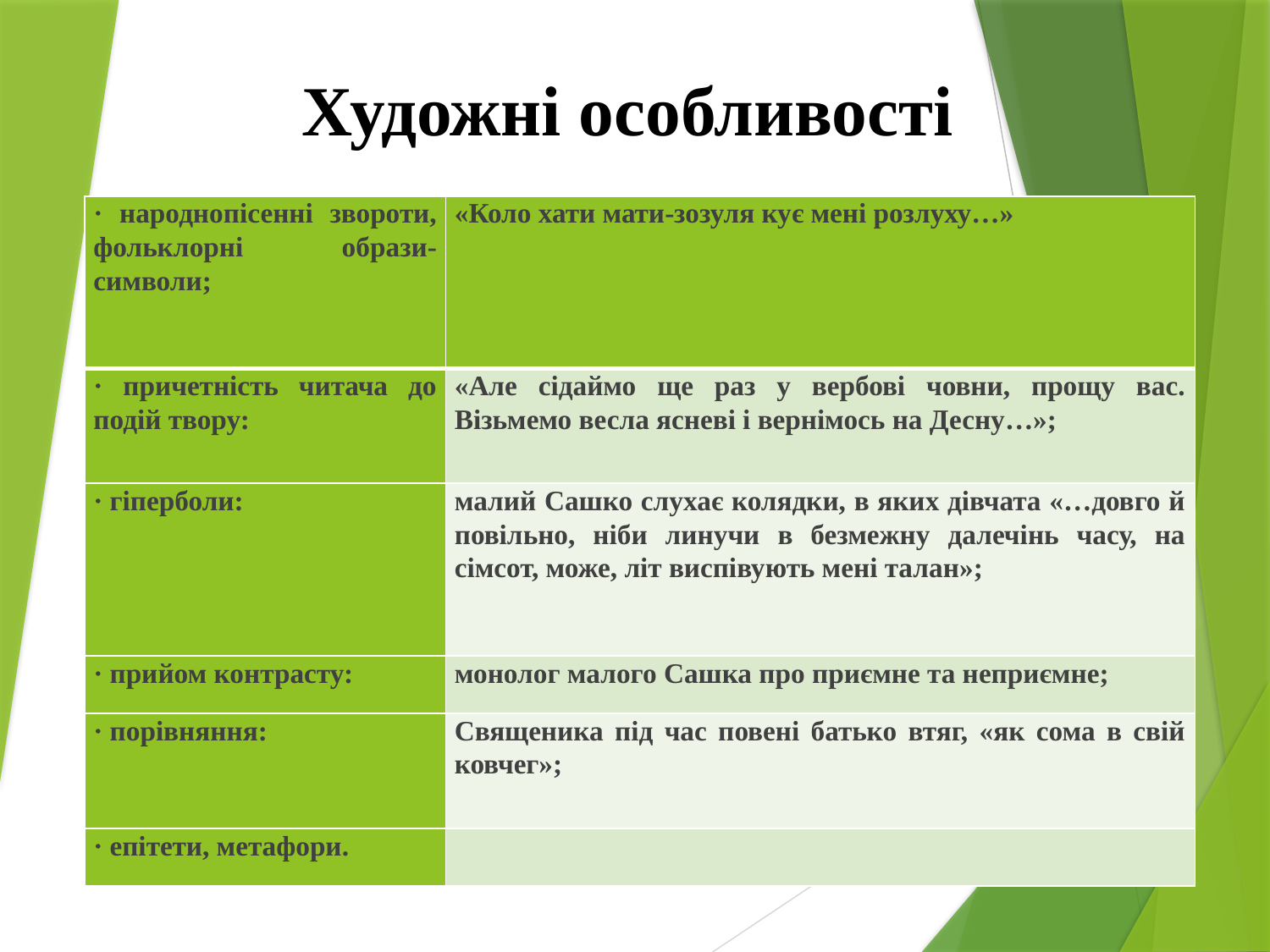

# Художні особливості
| · народнопісенні звороти, фольклорні образи-символи; | «Коло хати мати-зозуля кує мені розлуху…» |
| --- | --- |
| · причетність читача до подій твору: | «Але сідаймо ще раз у вербові човни, прощу вас. Візьмемо весла ясневі і вернімось на Десну…»; |
| · гіперболи: | малий Сашко слухає колядки, в яких дівчата «…довго й повільно, ніби линучи в безмежну далечінь часу, на сімсот, може, літ виспівують мені талан»; |
| · прийом контрасту: | монолог малого Сашка про приємне та неприємне; |
| · порівняння: | Священика під час повені батько втяг, «як сома в свій ковчег»; |
| · епітети, метафори. |  |